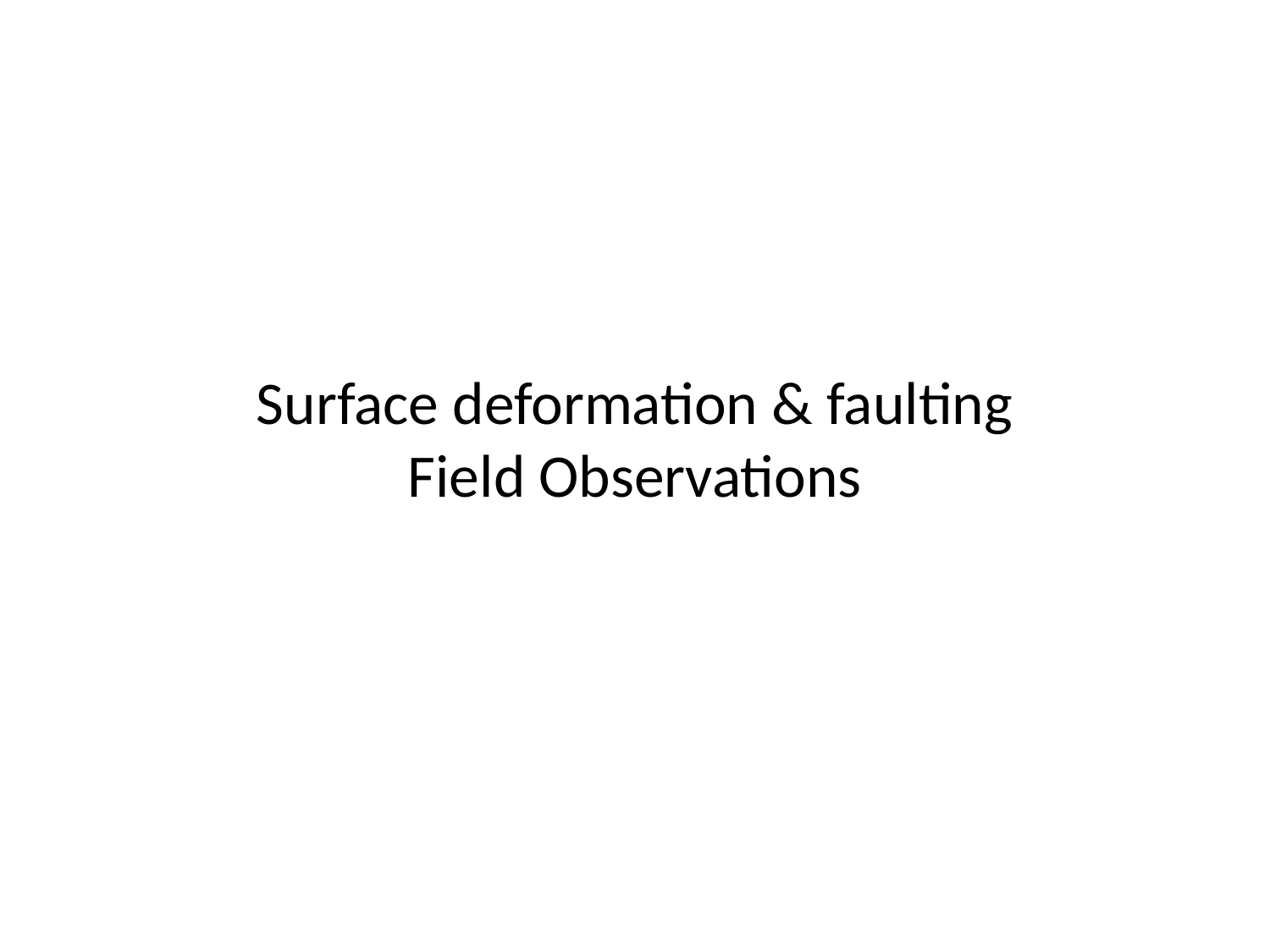

# Surface deformation & faulting Field Observations